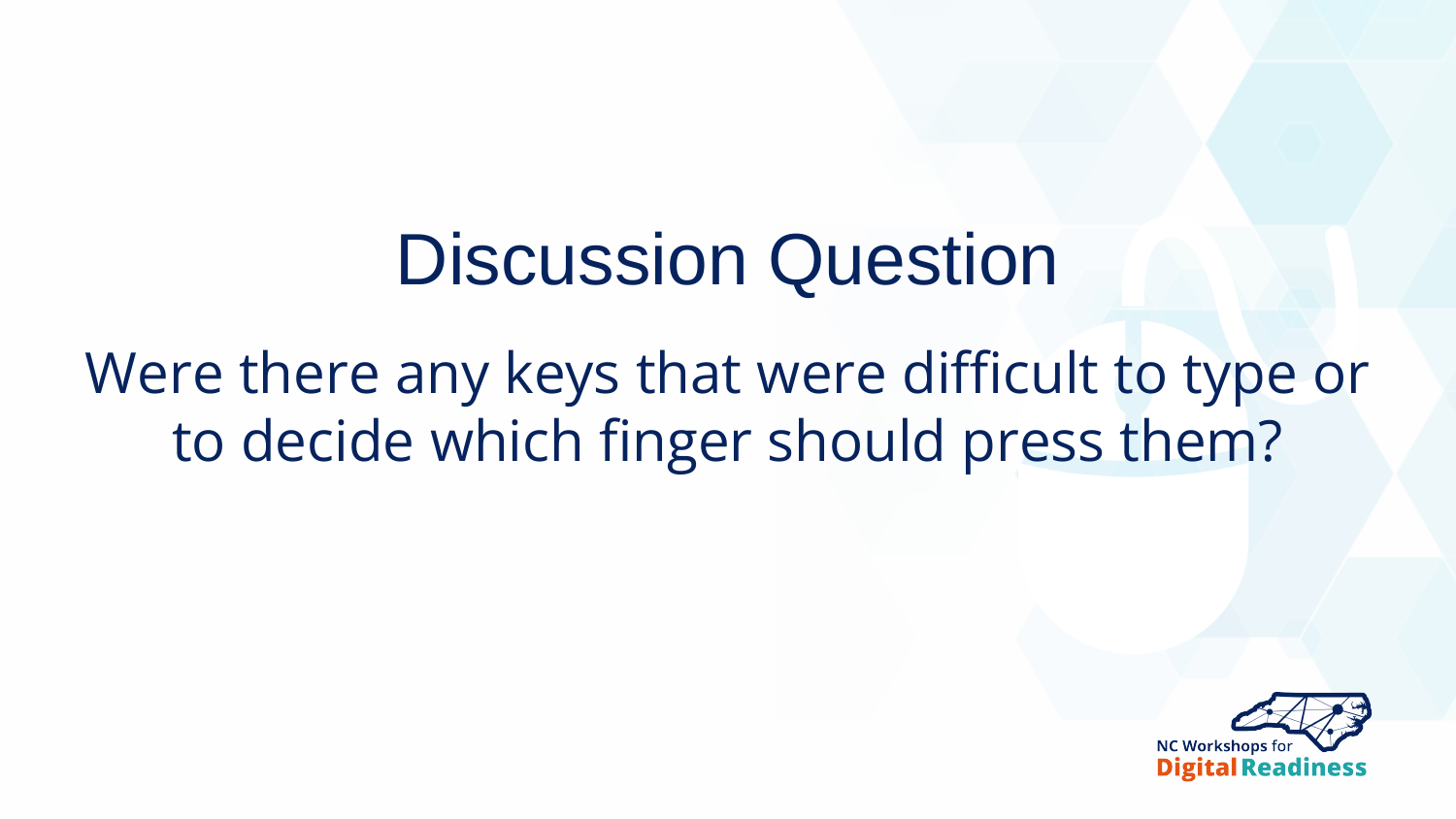

Discussion Question
Were there any keys that were difficult to type or to decide which finger should press them?